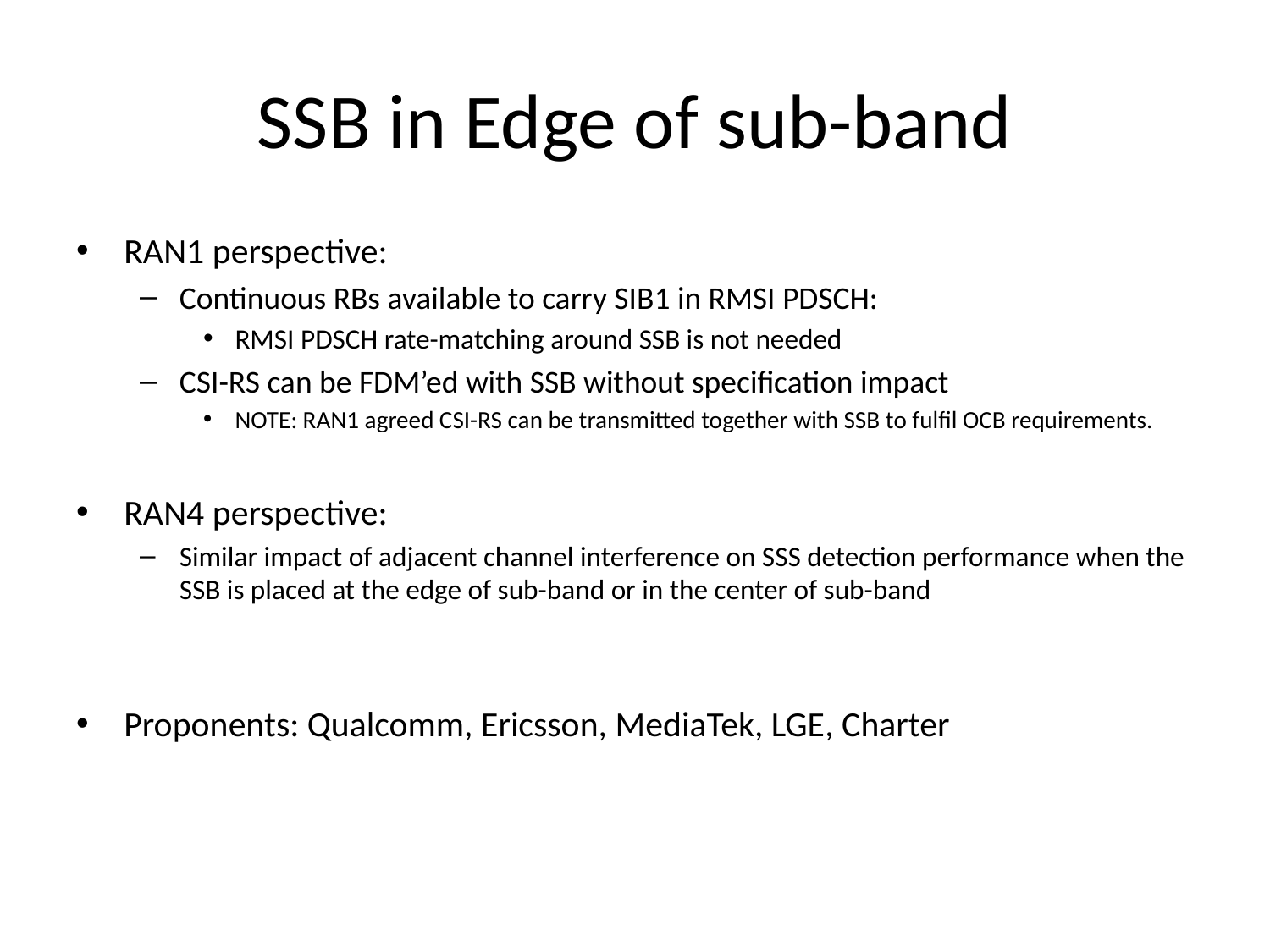

# SSB in Edge of sub-band
RAN1 perspective:
Continuous RBs available to carry SIB1 in RMSI PDSCH:
RMSI PDSCH rate-matching around SSB is not needed
CSI-RS can be FDM’ed with SSB without specification impact
NOTE: RAN1 agreed CSI-RS can be transmitted together with SSB to fulfil OCB requirements.

RAN4 perspective:
Similar impact of adjacent channel interference on SSS detection performance when the SSB is placed at the edge of sub-band or in the center of sub-band

Proponents: Qualcomm, Ericsson, MediaTek, LGE, Charter